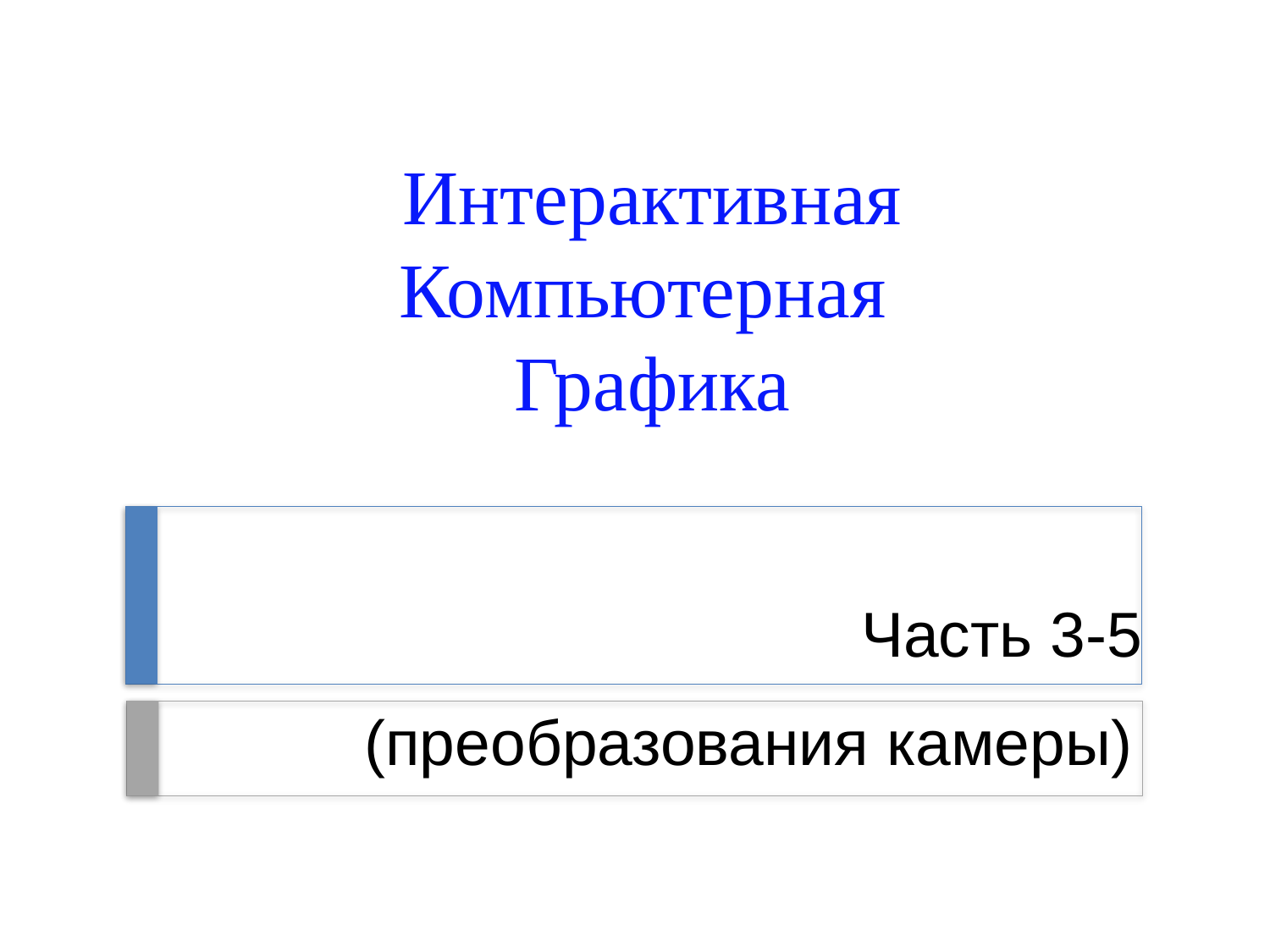

Интерактивная
Компьютерная
Графика
Часть 3-5
# (преобразования камеры)